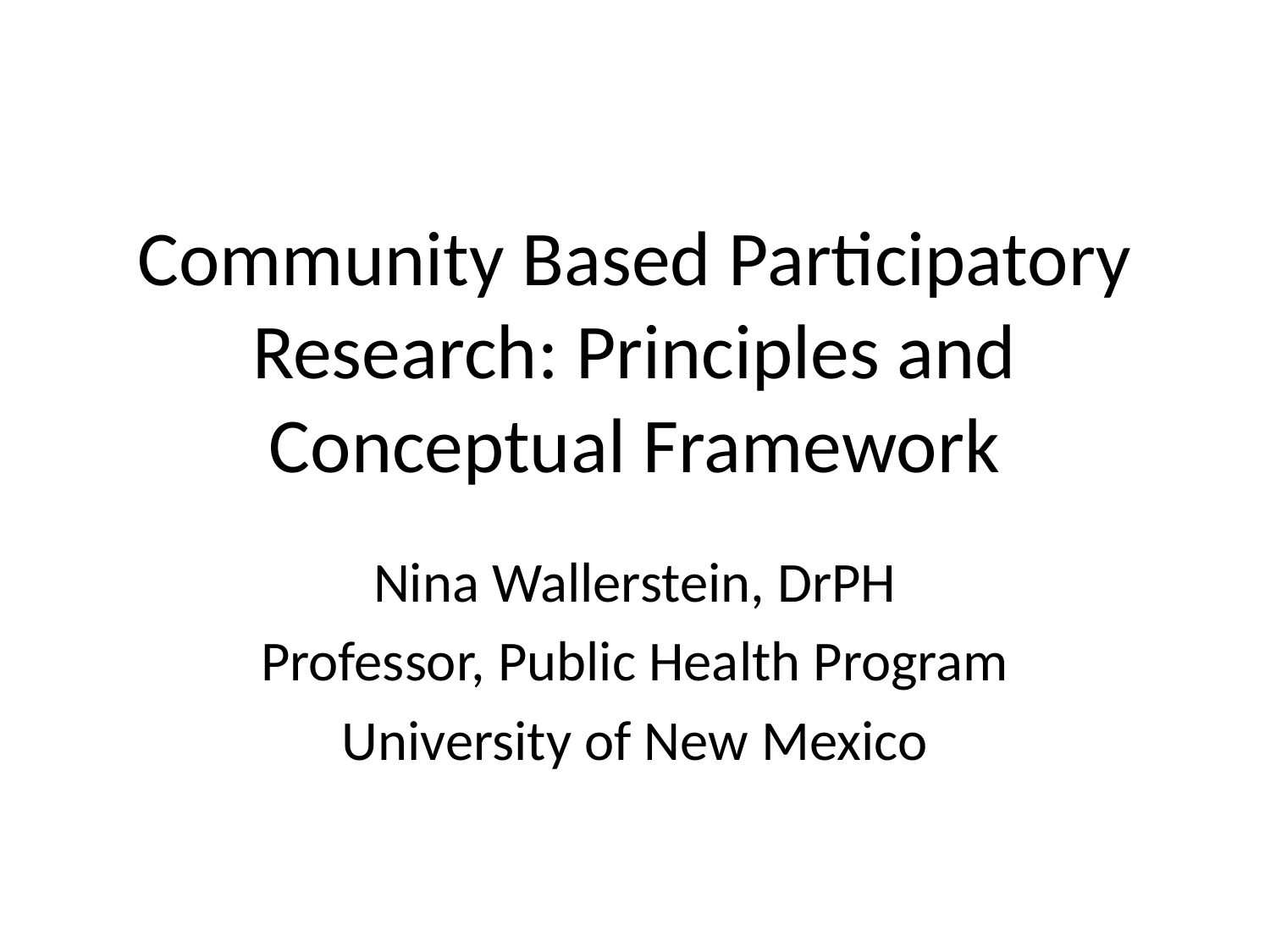

# Community Based Participatory Research: Principles and Conceptual Framework
Nina Wallerstein, DrPH
Professor, Public Health Program
University of New Mexico